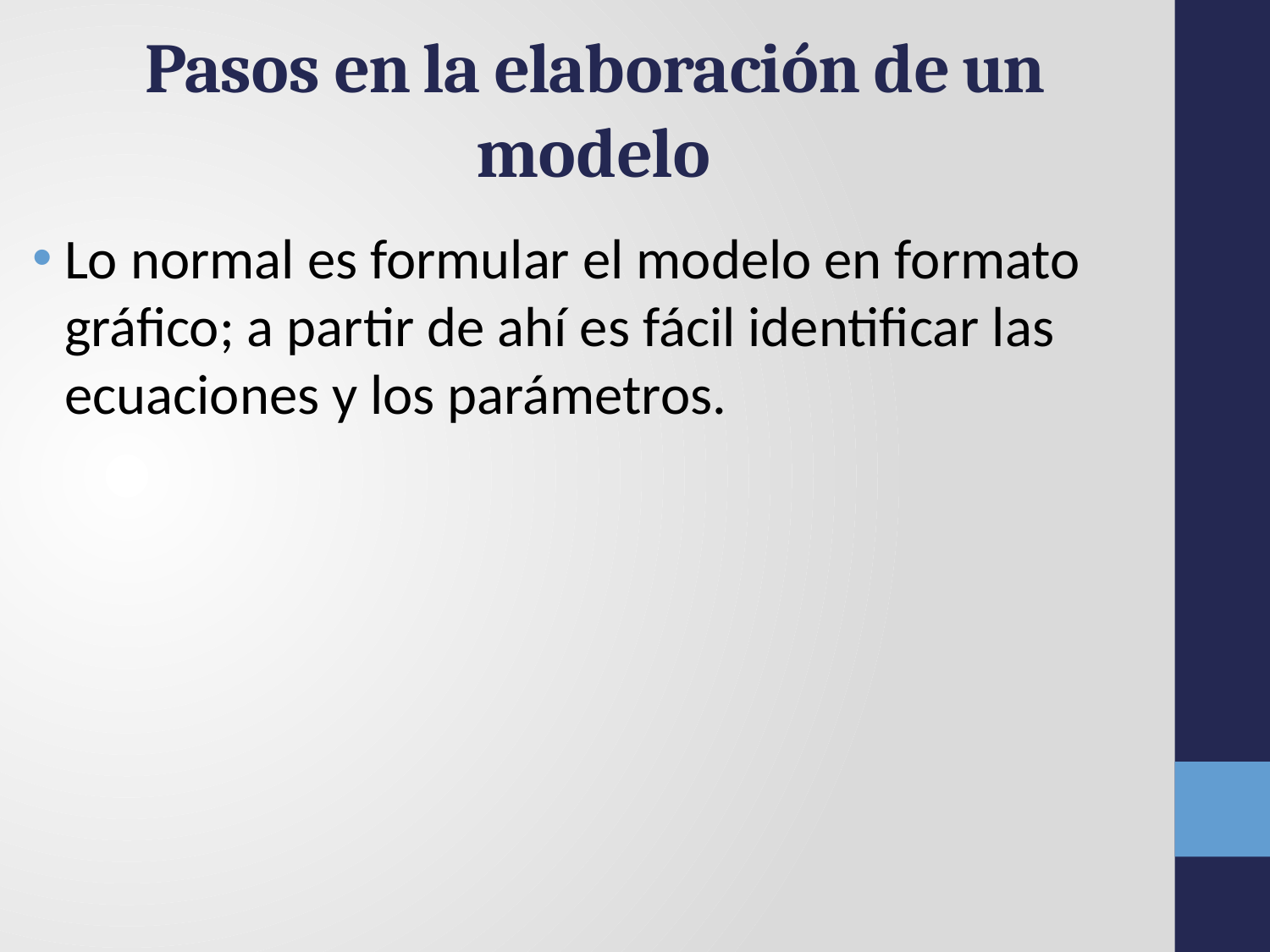

# Pasos en la elaboración de un modelo
Lo normal es formular el modelo en formato gráfico; a partir de ahí es fácil identificar las ecuaciones y los parámetros.